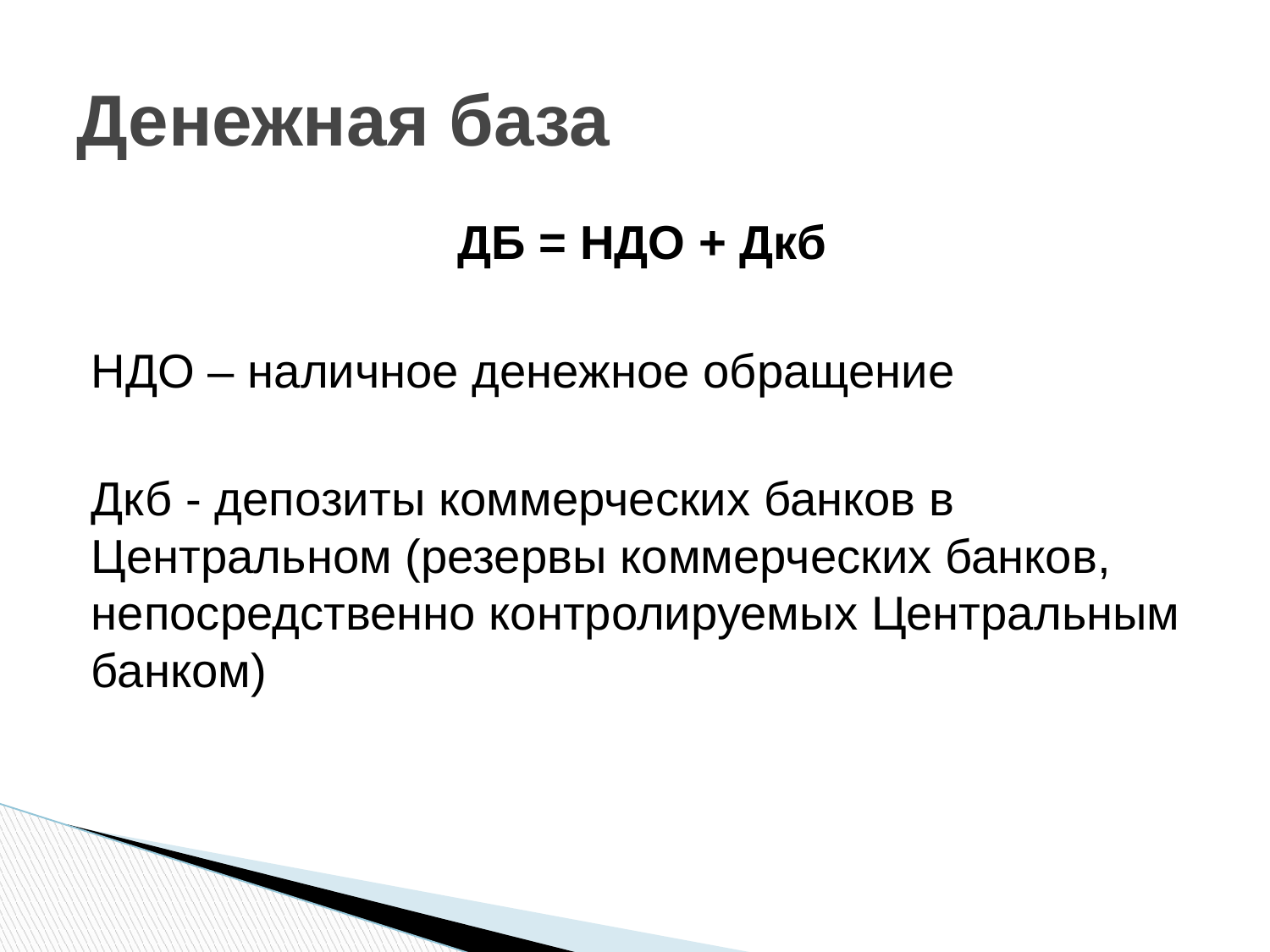

# Денежная база
ДБ = НДО + Дкб

НДО – наличное денежное обращение

Дкб - депозиты коммерческих банков в Центральном (резервы коммерческих банков, непосредственно контролируемых Центральным банком)